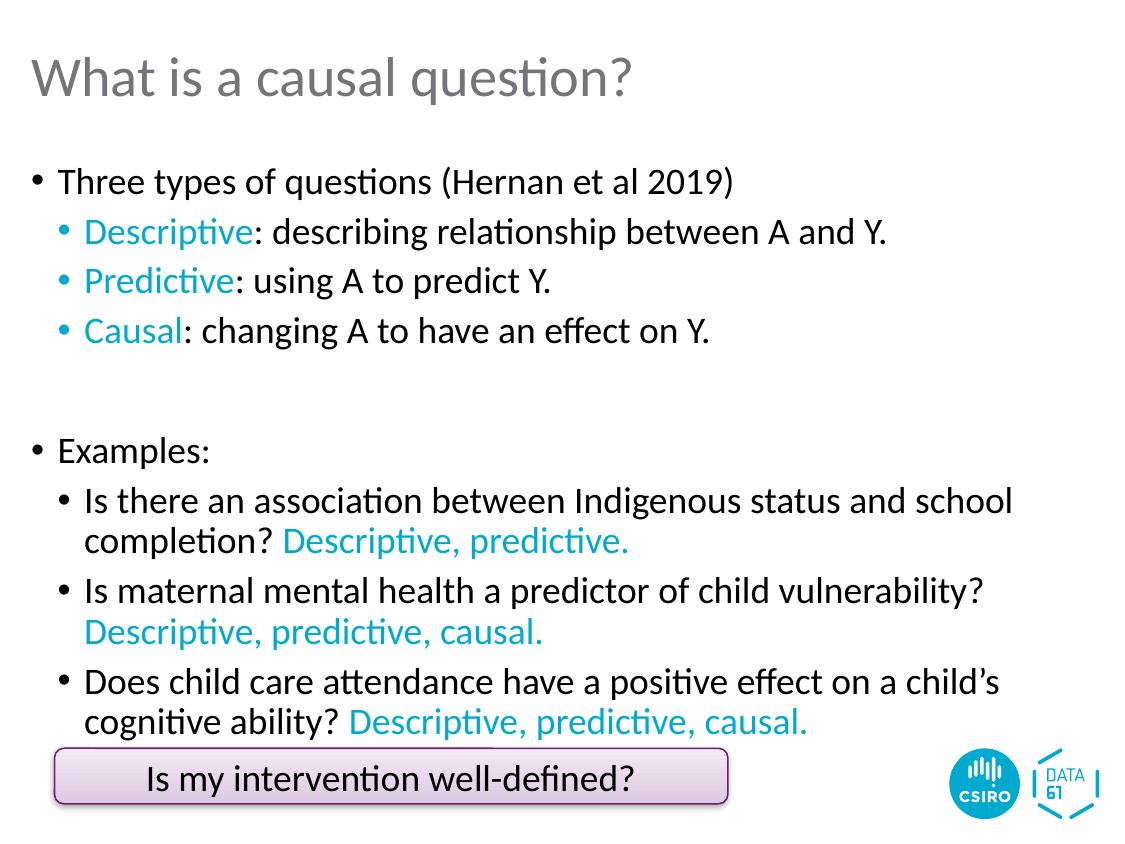

# What is a causal question?
Three types of questions (Hernan et al 2019)
Descriptive: describing relationship between A and Y.
Predictive: using A to predict Y.
Causal: changing A to have an effect on Y.

Examples:
Is there an association between Indigenous status and school completion? Descriptive, predictive.
Is maternal mental health a predictor of child vulnerability?
Descriptive, predictive, causal.
Does child care attendance have a positive effect on a child’s cognitive ability? Descriptive, predictive, causal.
Is my intervention well-defined?